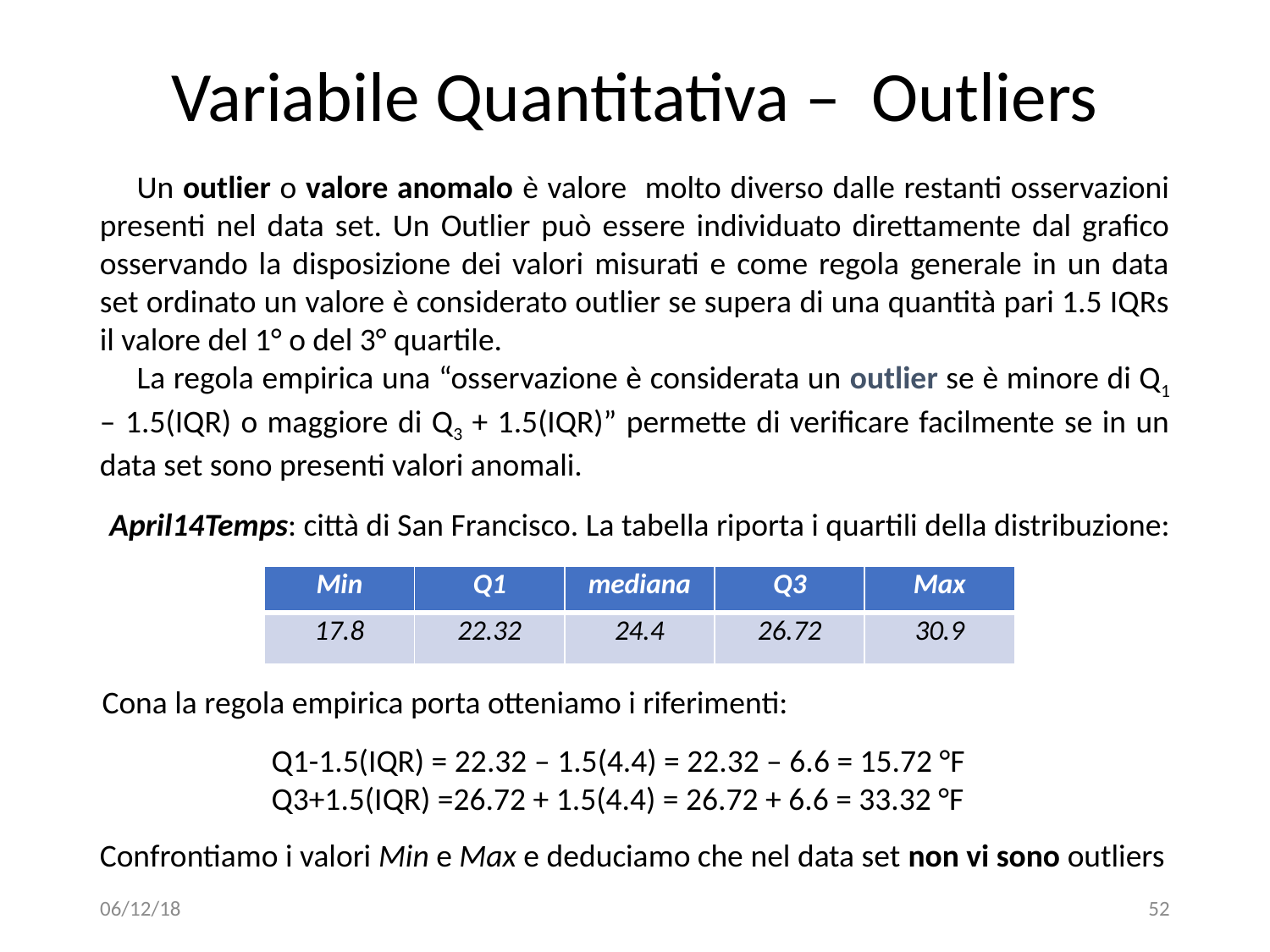

# Variabile Quantitativa –  Outliers
Un outlier o valore anomalo è valore  molto diverso dalle restanti osservazioni presenti nel data set. Un Outlier può essere individuato direttamente dal grafico osservando la disposizione dei valori misurati e come regola generale in un data set ordinato un valore è considerato outlier se supera di una quantità pari 1.5 IQRs il valore del 1° o del 3° quartile.
La regola empirica una “osservazione è considerata un outlier se è minore di Q1 – 1.5(IQR) o maggiore di Q3 + 1.5(IQR)” permette di verificare facilmente se in un data set sono presenti valori anomali.
April14Temps: città di San Francisco. La tabella riporta i quartili della distribuzione:
Cona la regola empirica porta otteniamo i riferimenti:
Q1-1.5(IQR) = 22.32 – 1.5(4.4) = 22.32 – 6.6 = 15.72 °F
Q3+1.5(IQR) =26.72 + 1.5(4.4) = 26.72 + 6.6 = 33.32 °F
Confrontiamo i valori Min e Max e deduciamo che nel data set non vi sono outliers
| Min | Q1 | mediana | Q3 | Max |
| --- | --- | --- | --- | --- |
| 17.8 | 22.32 | 24.4 | 26.72 | 30.9 |
06/12/18
52